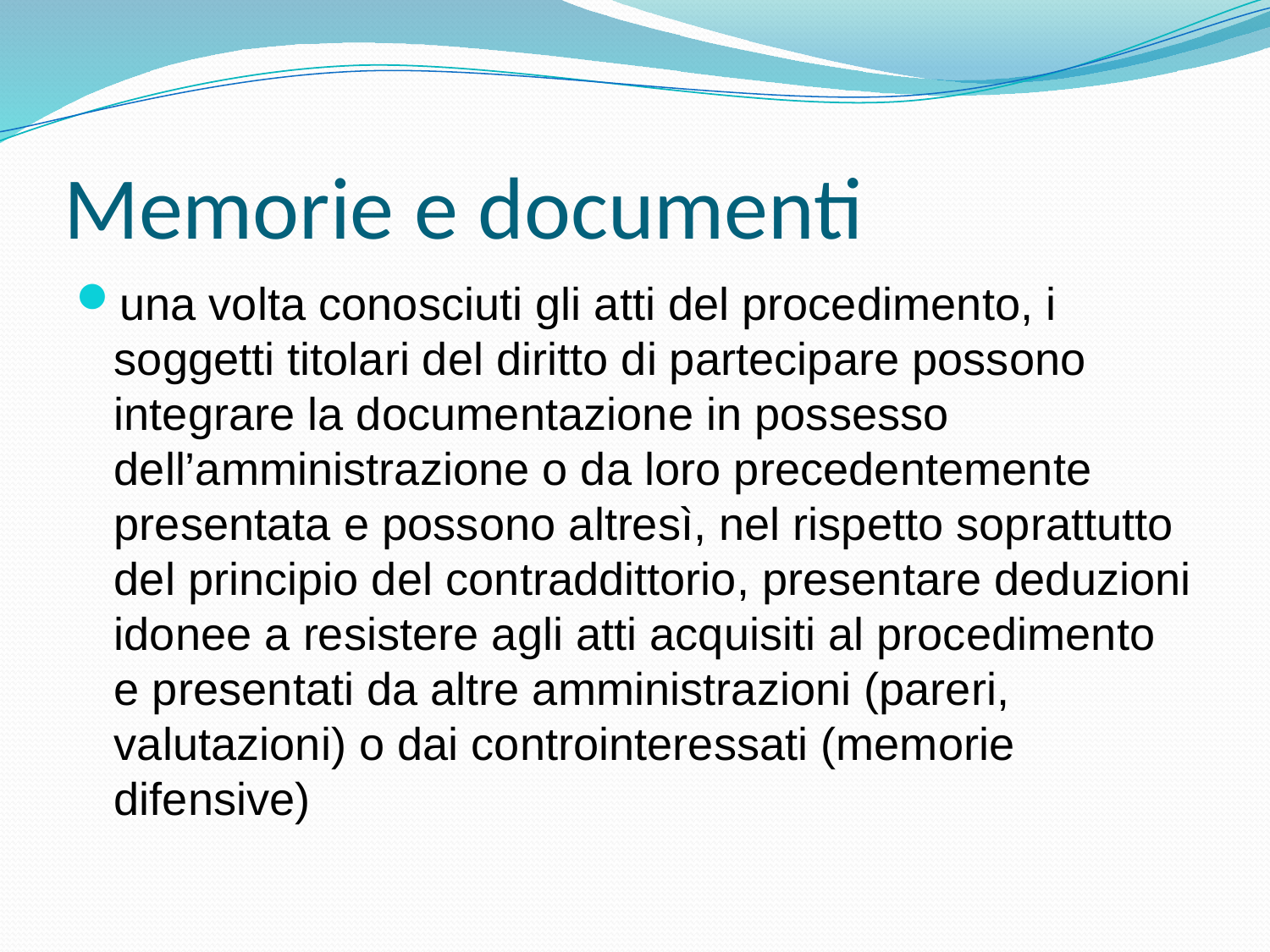

# Memorie e documenti
una volta conosciuti gli atti del procedimento, i soggetti titolari del diritto di partecipare possono integrare la documentazione in possesso dell’amministrazione o da loro precedentemente presentata e possono altresì, nel rispetto soprattutto del principio del contraddittorio, presentare deduzioni idonee a resistere agli atti acquisiti al procedimento e presentati da altre amministrazioni (pareri, valutazioni) o dai controinteressati (memorie difensive)